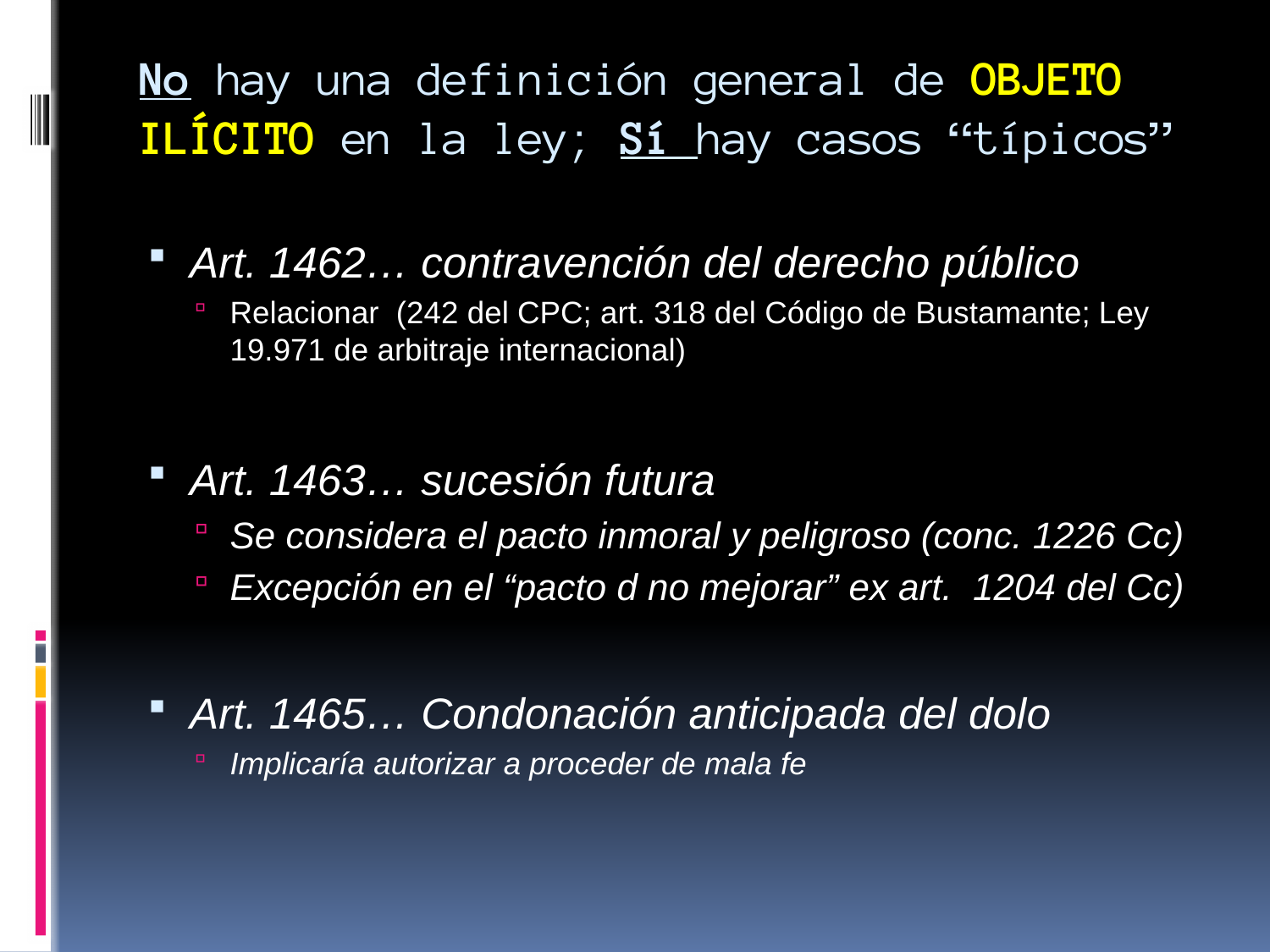

# No hay una definición general de OBJETO ILÍCITO en la ley; Sí hay casos “típicos”
Art. 1462… contravención del derecho público
Relacionar  (242 del CPC; art. 318 del Código de Bustamante; Ley 19.971 de arbitraje internacional)

Art. 1463… sucesión futura
Se considera el pacto inmoral y peligroso (conc. 1226 Cc)
Excepción en el “pacto d no mejorar” ex art.  1204 del Cc)

Art. 1465… Condonación anticipada del dolo
Implicaría autorizar a proceder de mala fe